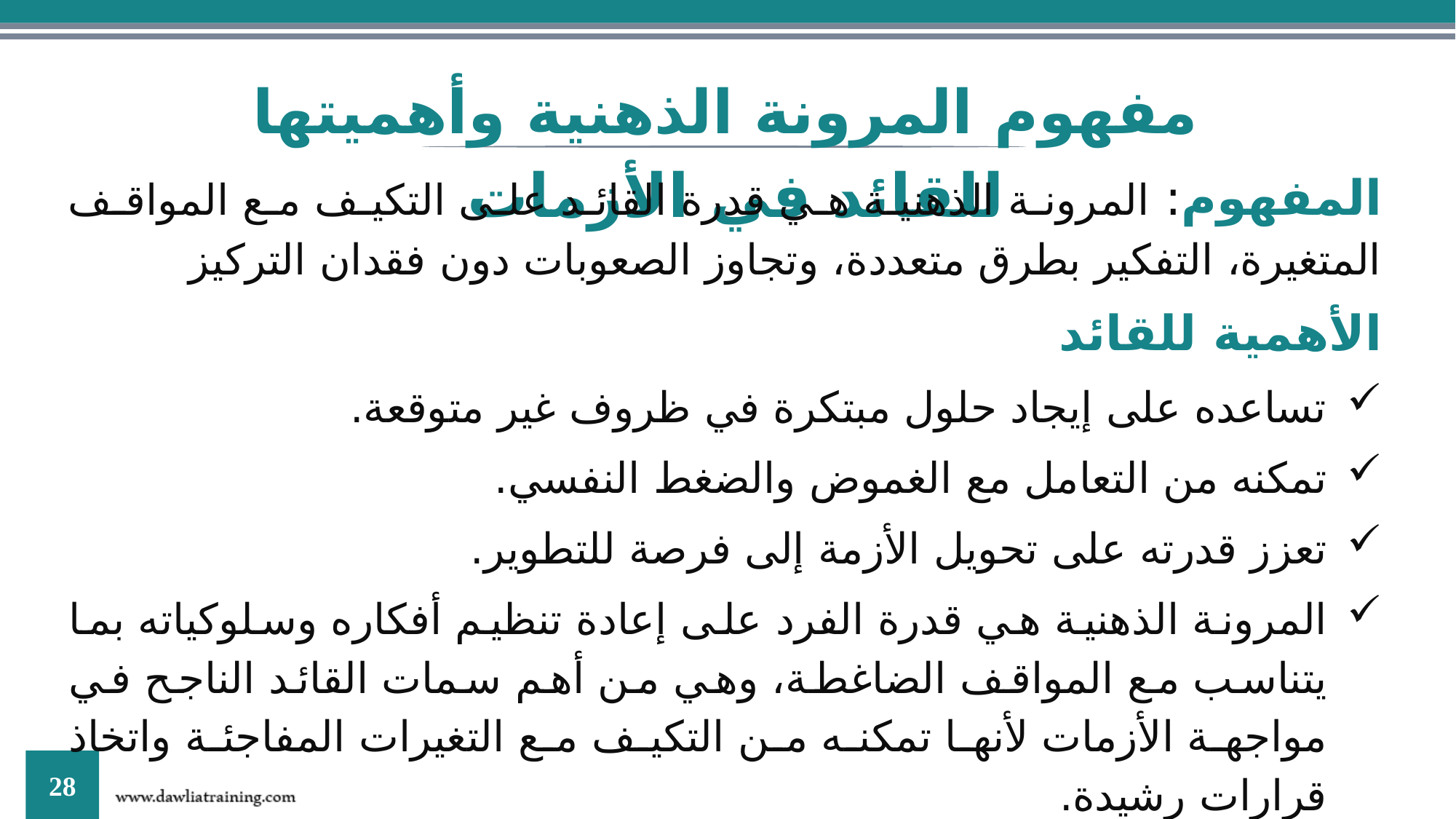

مفهوم المرونة الذهنية وأهميتها للقائد في الأزمات
المفهوم: المرونة الذهنية هي قدرة القائد على التكيف مع المواقف المتغيرة، التفكير بطرق متعددة، وتجاوز الصعوبات دون فقدان التركيز
الأهمية للقائد
تساعده على إيجاد حلول مبتكرة في ظروف غير متوقعة.
تمكنه من التعامل مع الغموض والضغط النفسي.
تعزز قدرته على تحويل الأزمة إلى فرصة للتطوير.
المرونة الذهنية هي قدرة الفرد على إعادة تنظيم أفكاره وسلوكياته بما يتناسب مع المواقف الضاغطة، وهي من أهم سمات القائد الناجح في مواجهة الأزمات لأنها تمكنه من التكيف مع التغيرات المفاجئة واتخاذ قرارات رشيدة.